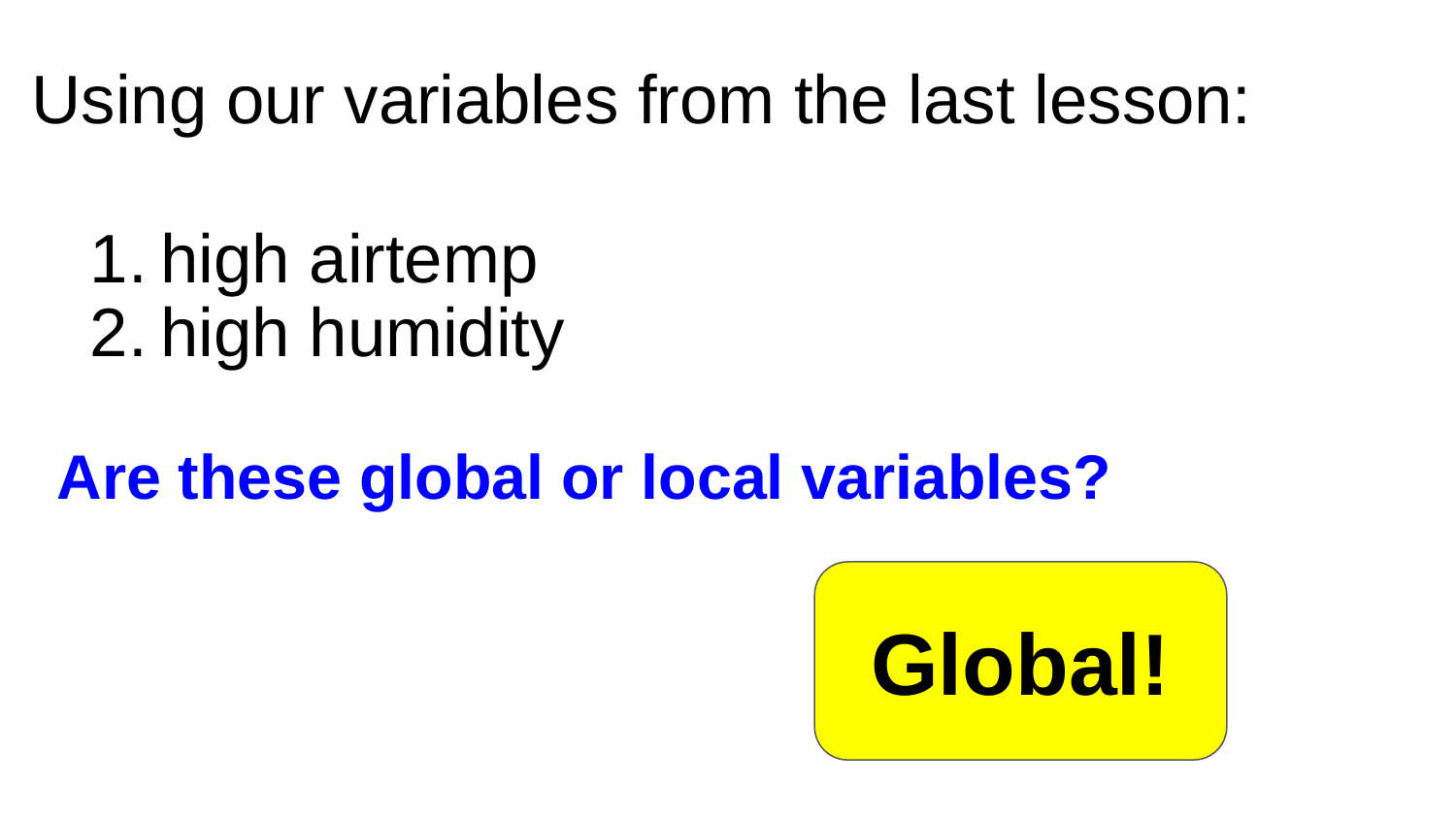

# Using our variables from the last lesson:
high airtemp
high humidity
Are these global or local variables?
Global!